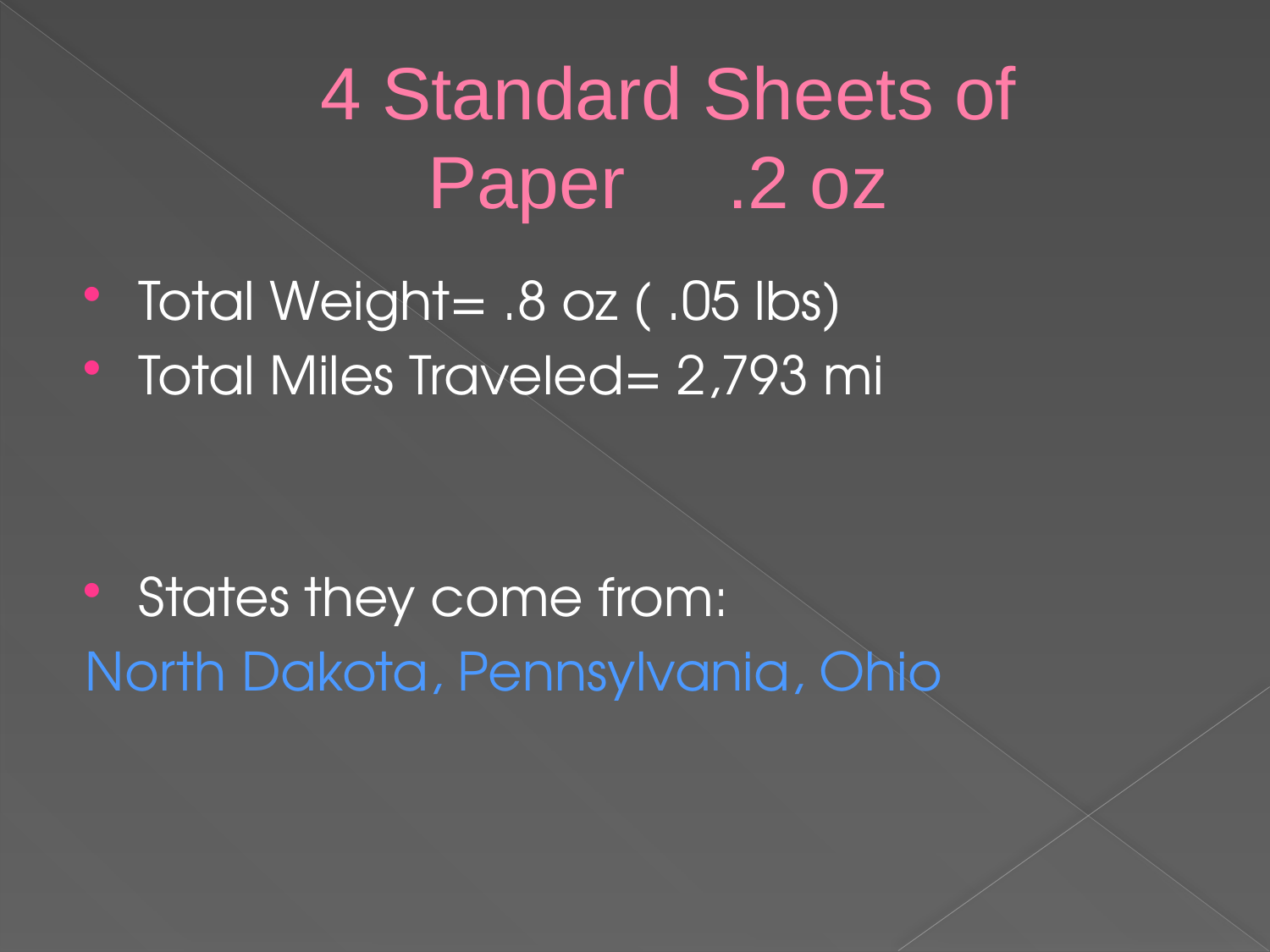

# 4 Standard Sheets of Paper     .2 oz
Total Weight= .8 oz ( .05 lbs)
Total Miles Traveled= 2,793 mi

States they come from:
North Dakota, Pennsylvania, Ohio